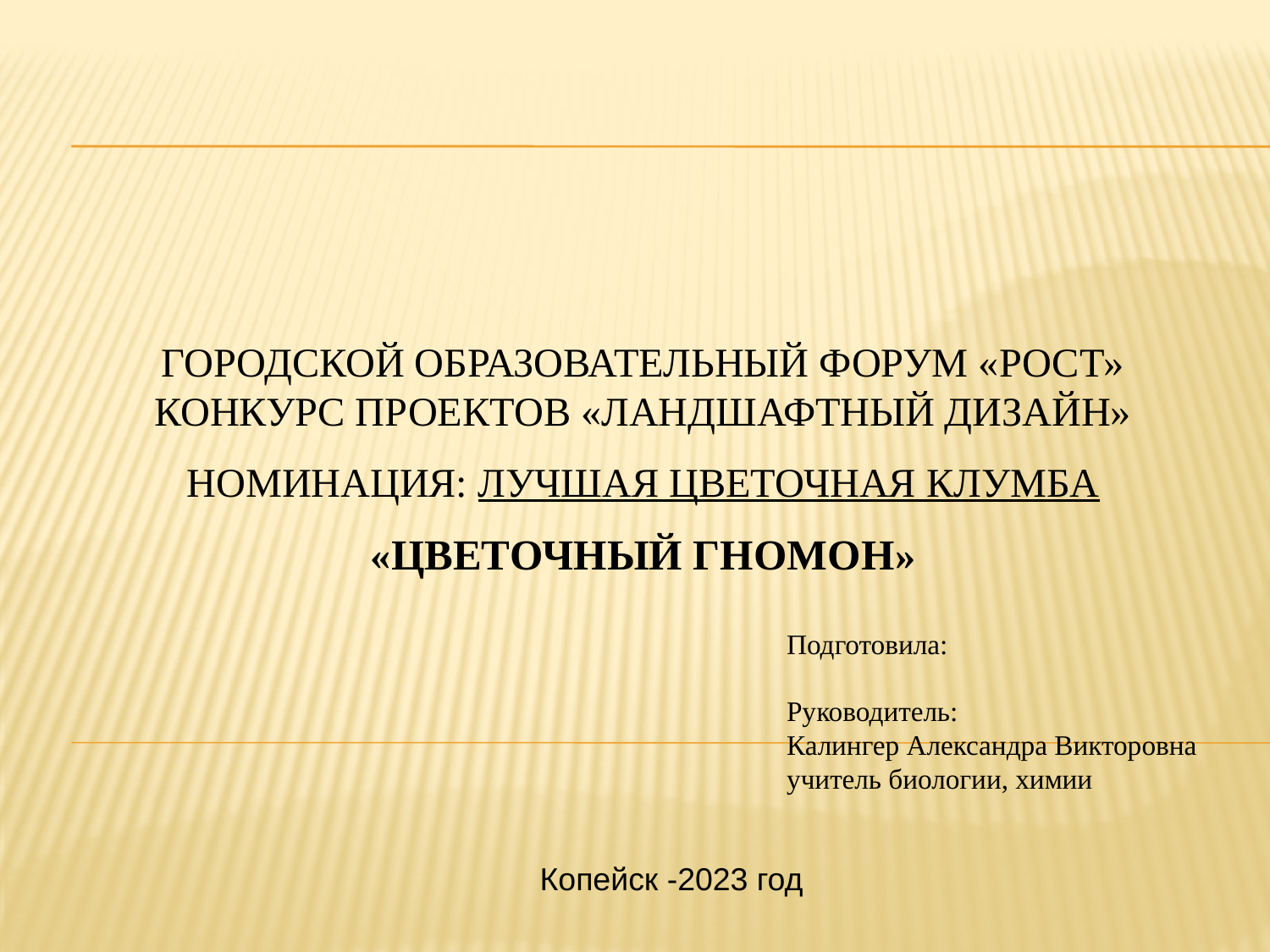

Городской образовательный форум «РОСТ»
Конкурс проектов «Ландшафтный дизайн»
Номинация: Лучшая цветочная клумба
«Цветочный гномон»
Подготовила:

Руководитель:
Калингер Александра Викторовна
учитель биологии, химии
Копейск -2023 год